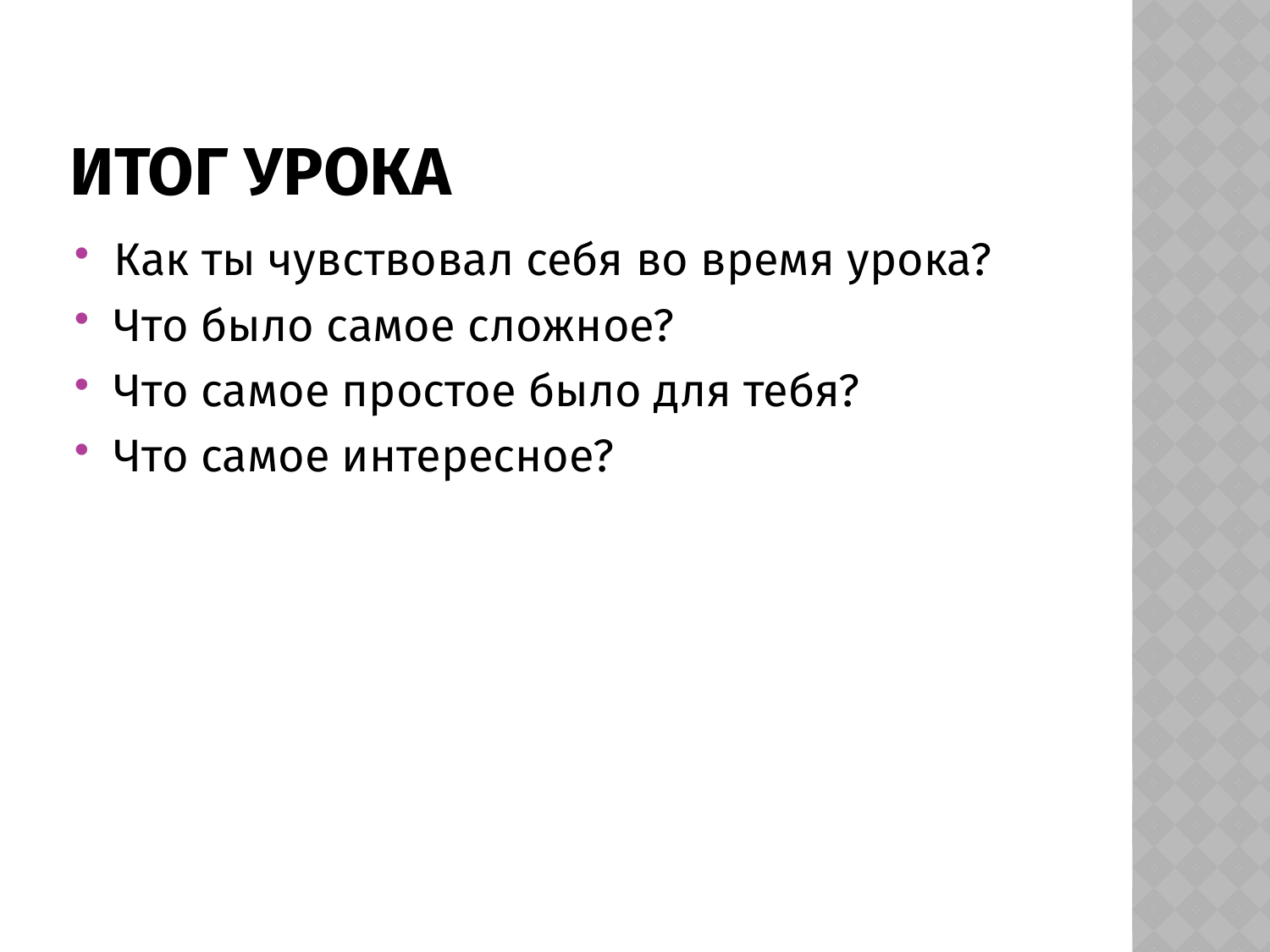

# Итог урока
Как ты чувствовал себя во время урока?
Что было самое сложное?
Что самое простое было для тебя?
Что самое интересное?